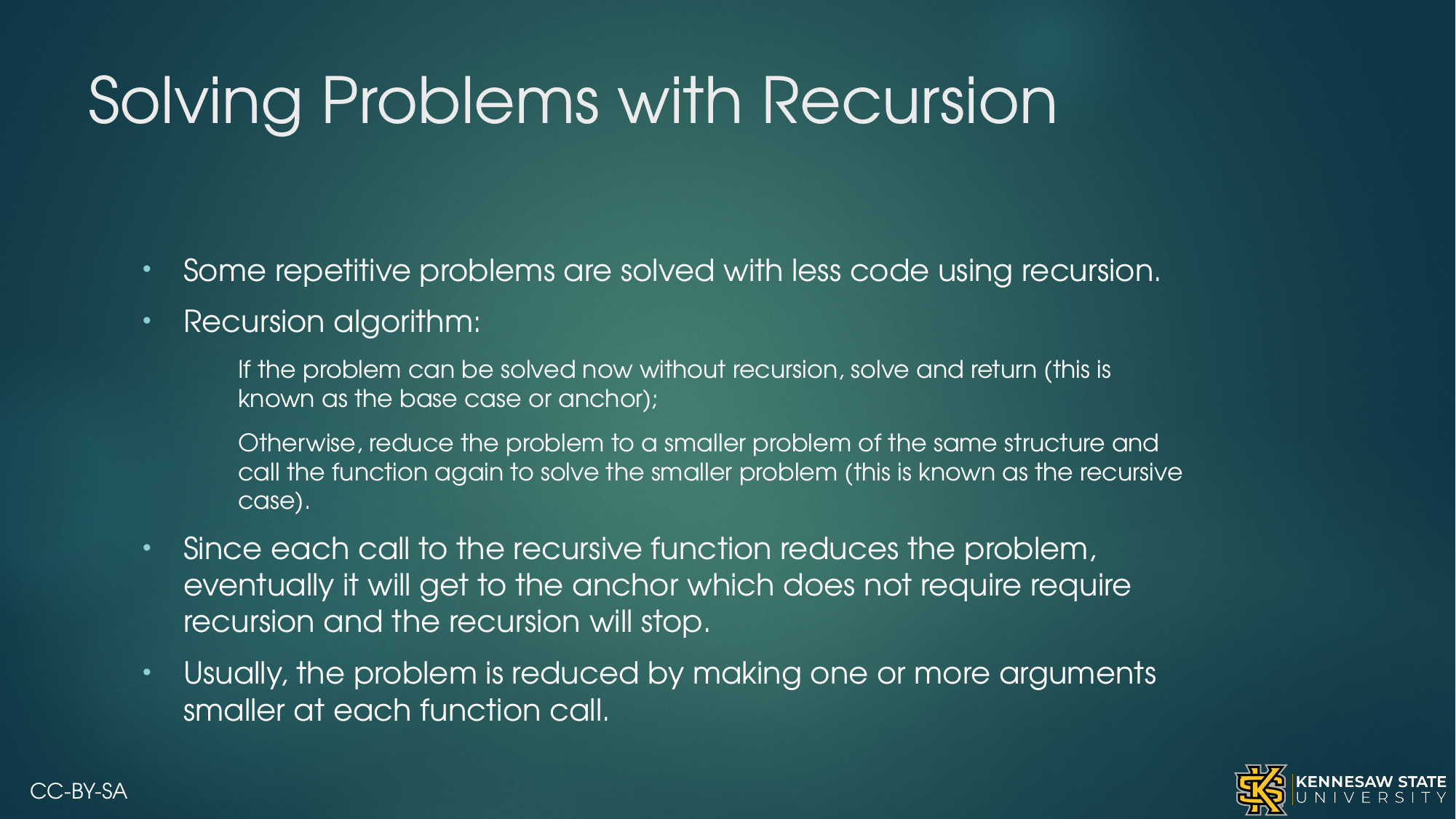

# Solving Problems with Recursion
Some repetitive problems are solved with less code using recursion.
Recursion algorithm:
If the problem can be solved now without recursion, solve and return (this is known as the base case or anchor);
Otherwise, reduce the problem to a smaller problem of the same structure and call the function again to solve the smaller problem (this is known as the recursive case).
Since each call to the recursive function reduces the problem, eventually it will get to the anchor which does not require require recursion and the recursion will stop.
Usually, the problem is reduced by making one or more arguments smaller at each function call.